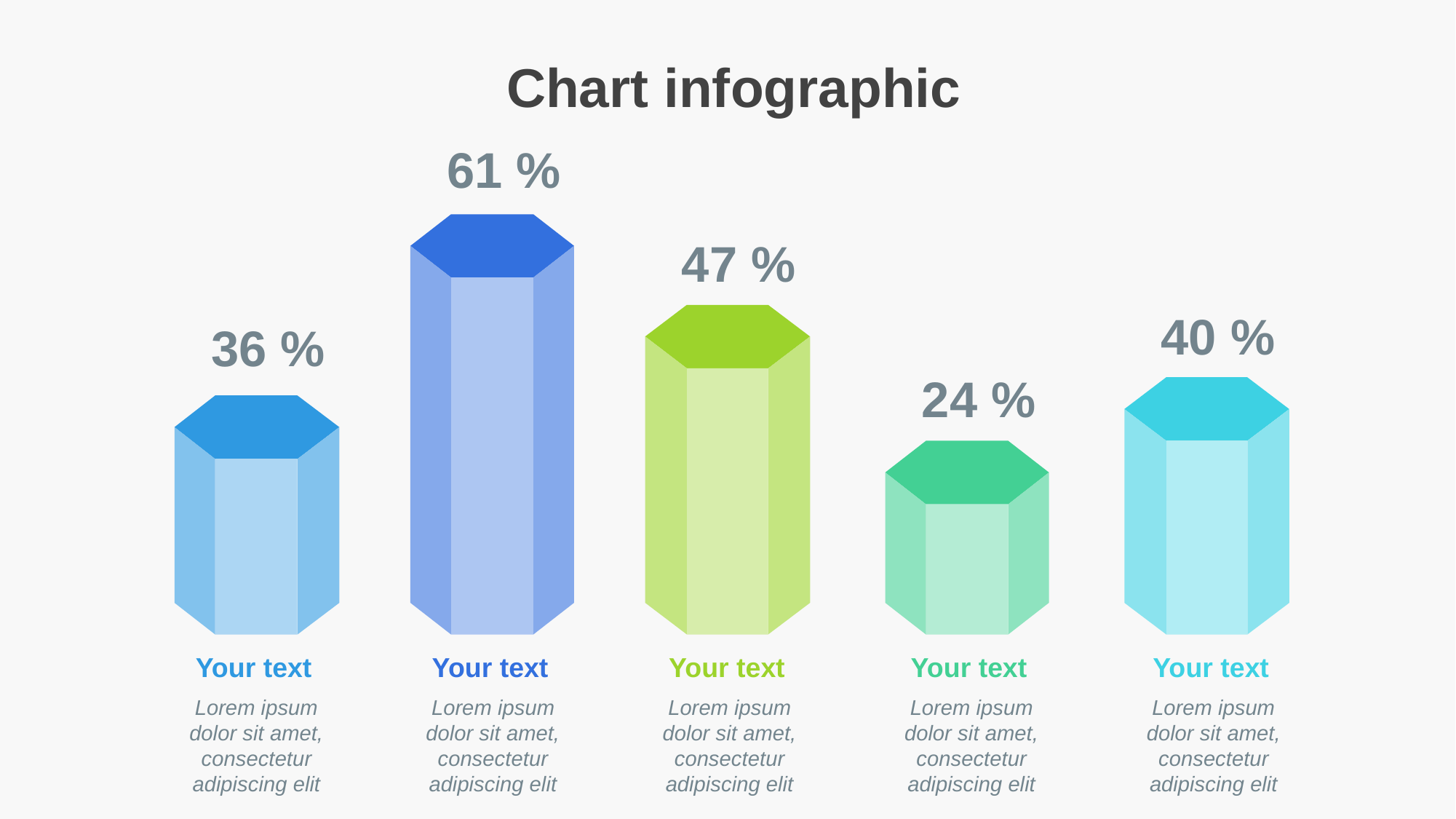

Chart infographic
61 %

47 %

40 %
36 %
24 %

Your text
Lorem ipsum dolor sit amet, consectetur adipiscing elit
Your text
Lorem ipsum dolor sit amet, consectetur adipiscing elit
Your text
Lorem ipsum dolor sit amet, consectetur adipiscing elit
Your text
Lorem ipsum dolor sit amet, consectetur adipiscing elit
Your text
Lorem ipsum dolor sit amet, consectetur adipiscing elit